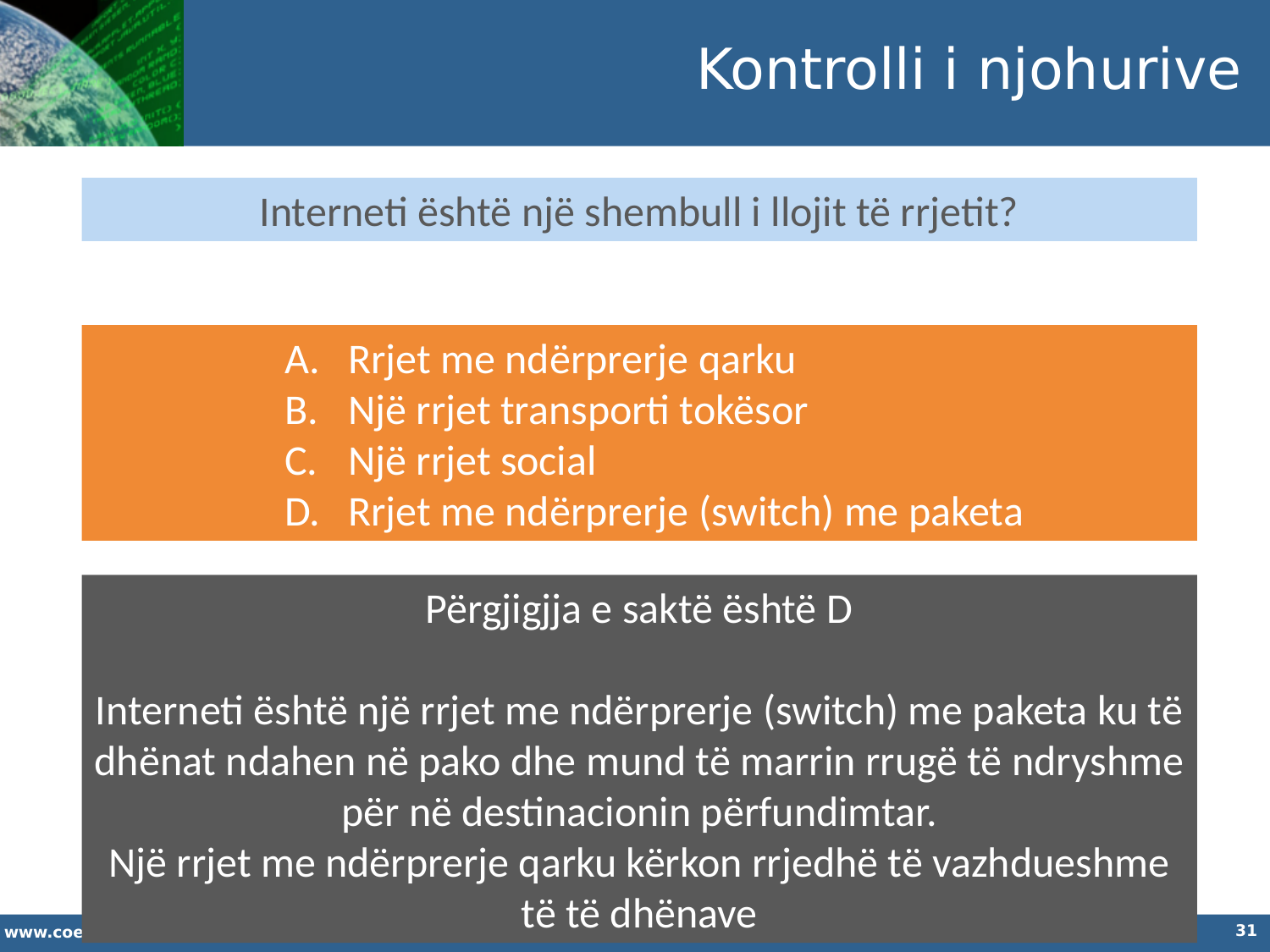

Kontrolli i njohurive
Interneti është një shembull i llojit të rrjetit?
Rrjet me ndërprerje qarku
Një rrjet transporti tokësor
Një rrjet social
Rrjet me ndërprerje (switch) me paketa
Përgjigjja e saktë është D

Interneti është një rrjet me ndërprerje (switch) me paketa ku të dhënat ndahen në pako dhe mund të marrin rrugë të ndryshme për në destinacionin përfundimtar.
Një rrjet me ndërprerje qarku kërkon rrjedhë të vazhdueshme të të dhënave